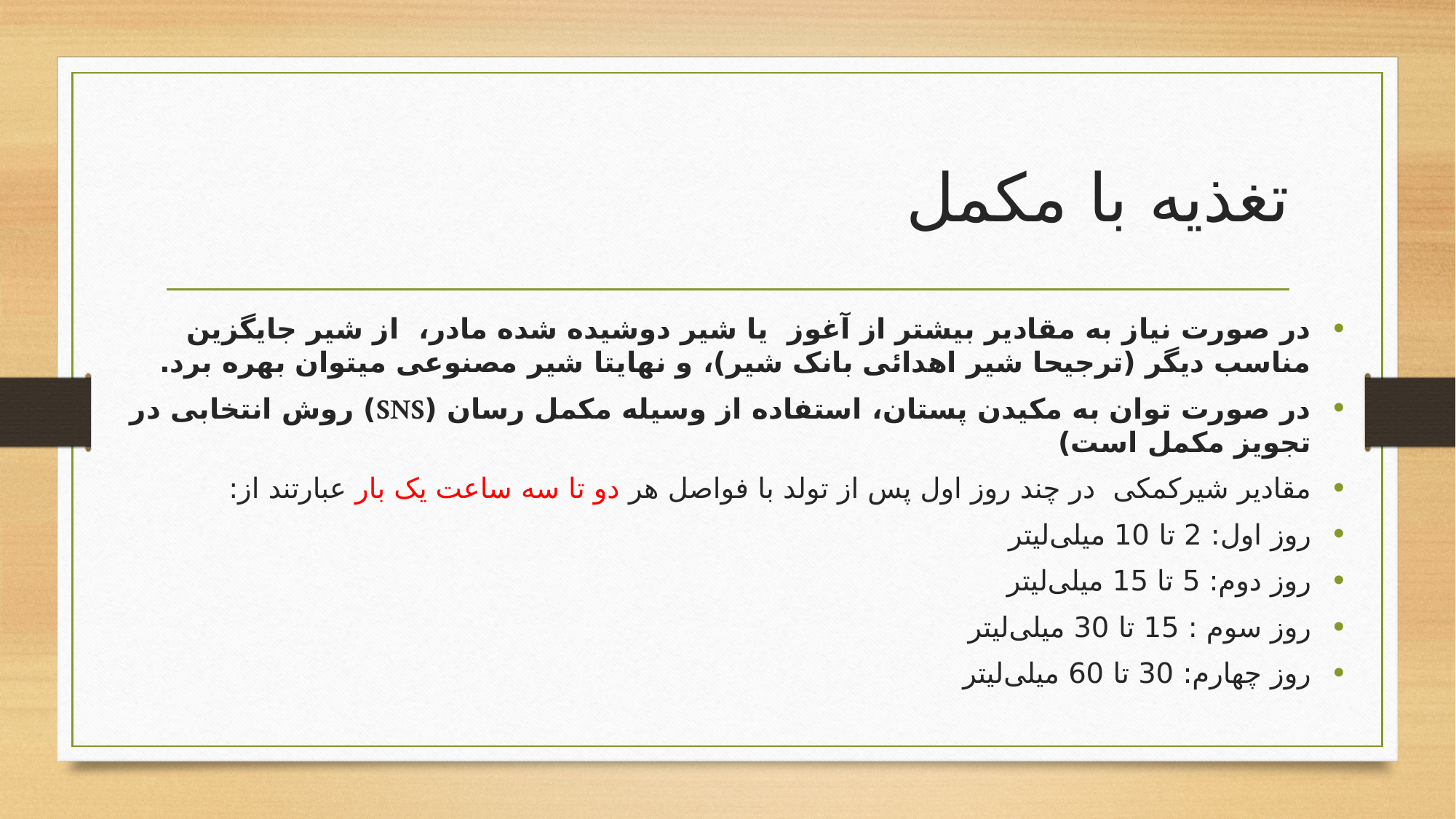

# تغذیه با مکمل
در صورت نیاز به مقادیر بیشتر از آغوز  یا شیر دوشیده شده مادر،  از شیر جایگزین مناسب دیگر (ترجیحا شیر اهدائی بانک شیر)، و نهایتا شیر مصنوعی میتوان بهره برد.
در صورت توان به مکیدن پستان، استفاده از وسیله مکمل رسان (SNS) روش انتخابی در تجویز مکمل است)
مقادیر شیرکمکی  در چند روز اول پس از تولد با فواصل هر دو تا سه ساعت یک بار عبارتند از:
روز اول: 2 تا 10 میلی‌لیتر
روز دوم: 5 تا 15 میلی‌لیتر
روز سوم : 15 تا 30 میلی‌لیتر
روز چهارم: 30 تا 60 میلی‌لیتر